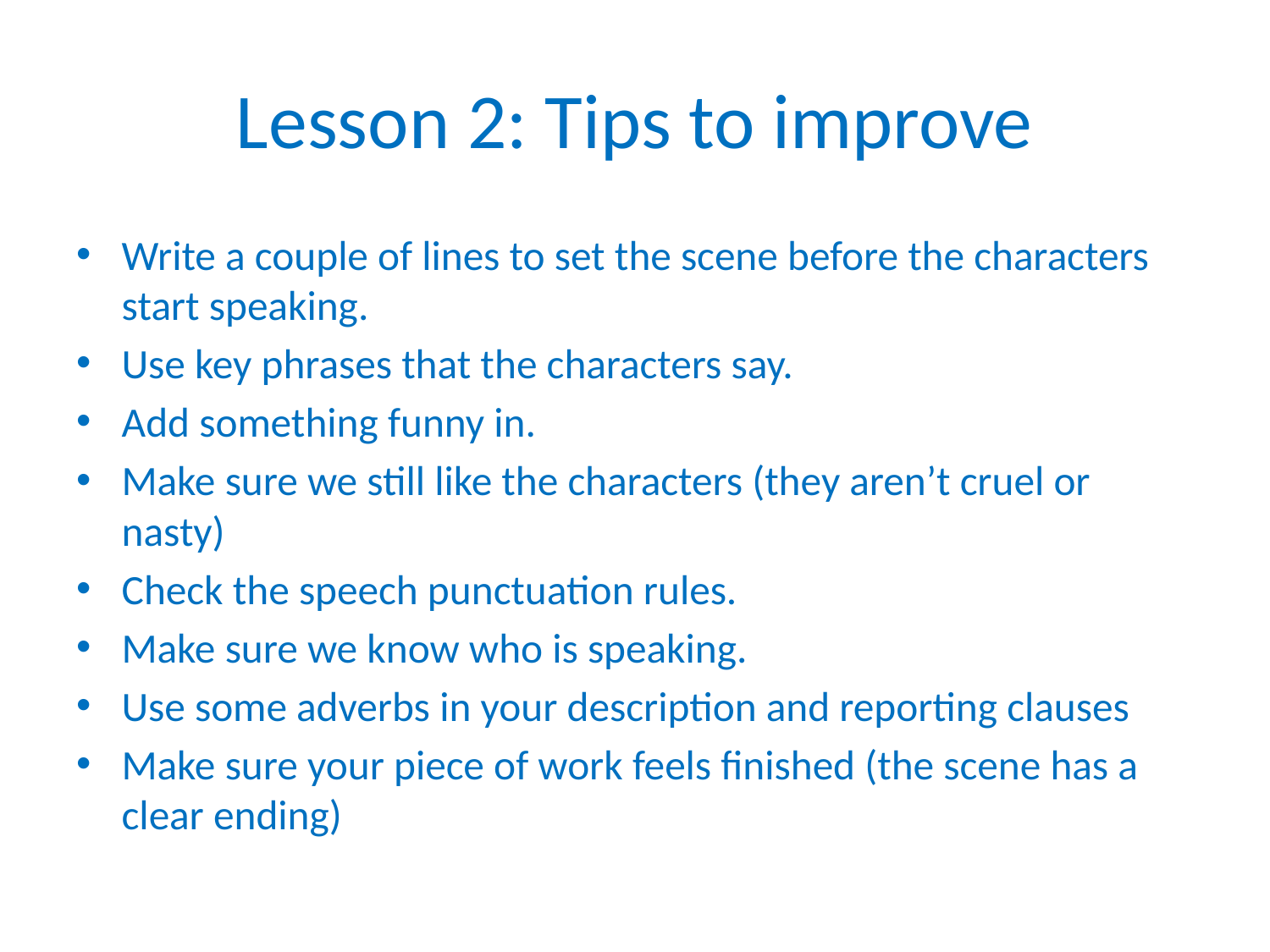

# Lesson 2: Tips to improve
Write a couple of lines to set the scene before the characters start speaking.
Use key phrases that the characters say.
Add something funny in.
Make sure we still like the characters (they aren’t cruel or nasty)
Check the speech punctuation rules.
Make sure we know who is speaking.
Use some adverbs in your description and reporting clauses
Make sure your piece of work feels finished (the scene has a clear ending)